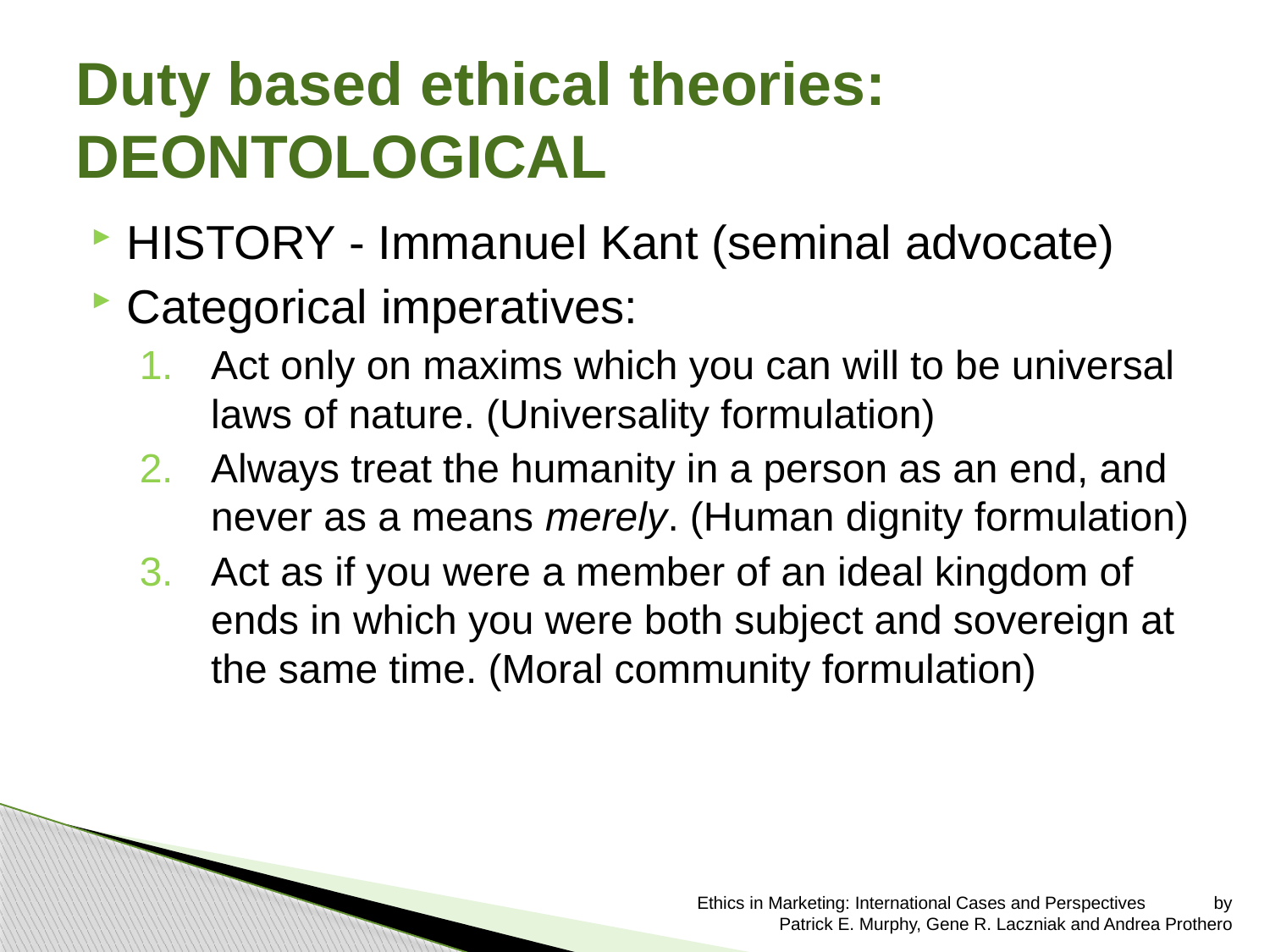

# Duty based ethical theories: DEONTOLOGICAL
HISTORY - Immanuel Kant (seminal advocate)
Categorical imperatives:
Act only on maxims which you can will to be universal laws of nature. (Universality formulation)
Always treat the humanity in a person as an end, and never as a means merely. (Human dignity formulation)
Act as if you were a member of an ideal kingdom of ends in which you were both subject and sovereign at the same time. (Moral community formulation)

     Ethics in Marketing: International Cases and Perspectives              by Patrick E. Murphy, Gene R. Laczniak and Andrea Prothero